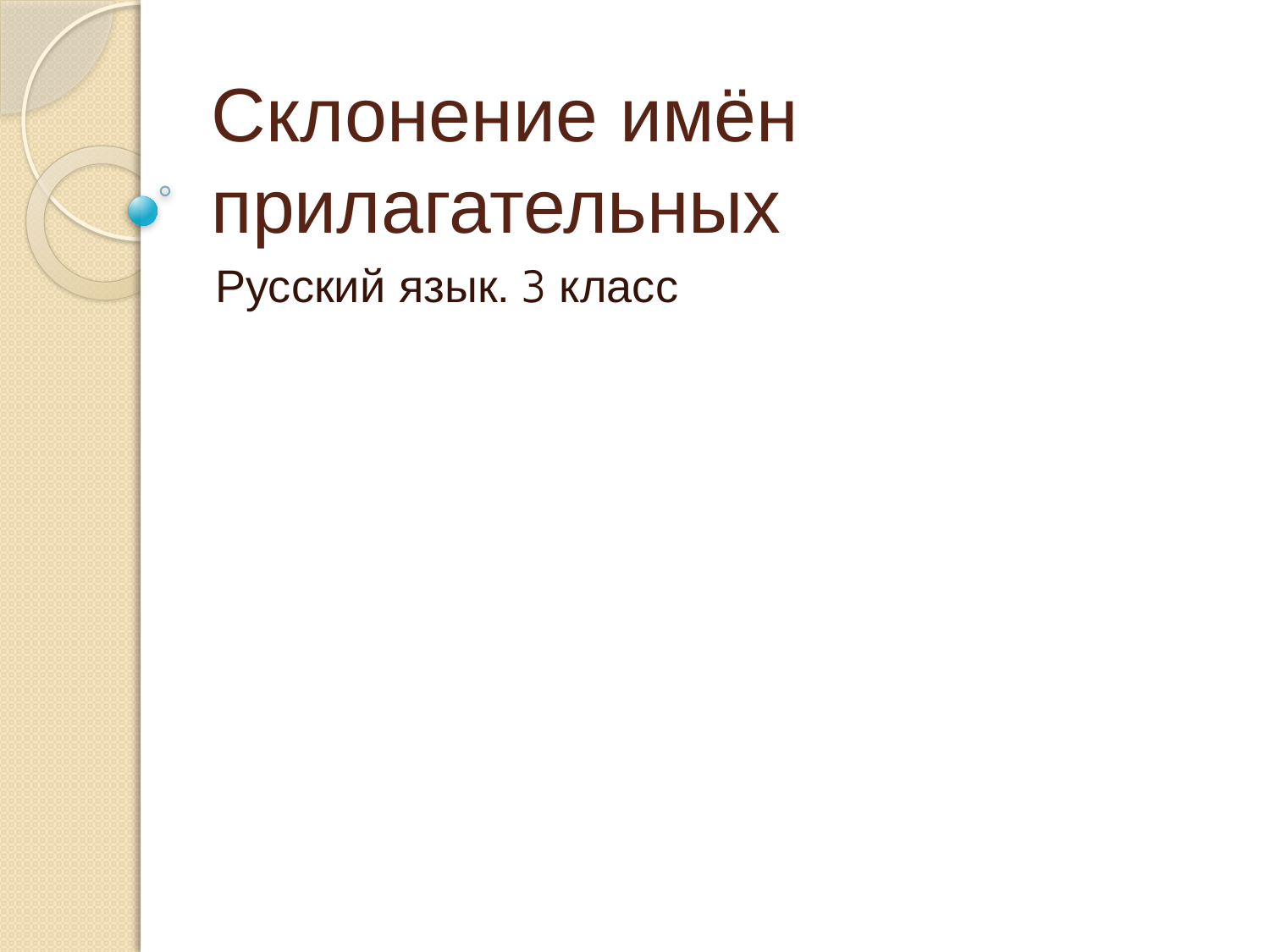

# Склонение имён прилагательных
Русский язык. 3 класс